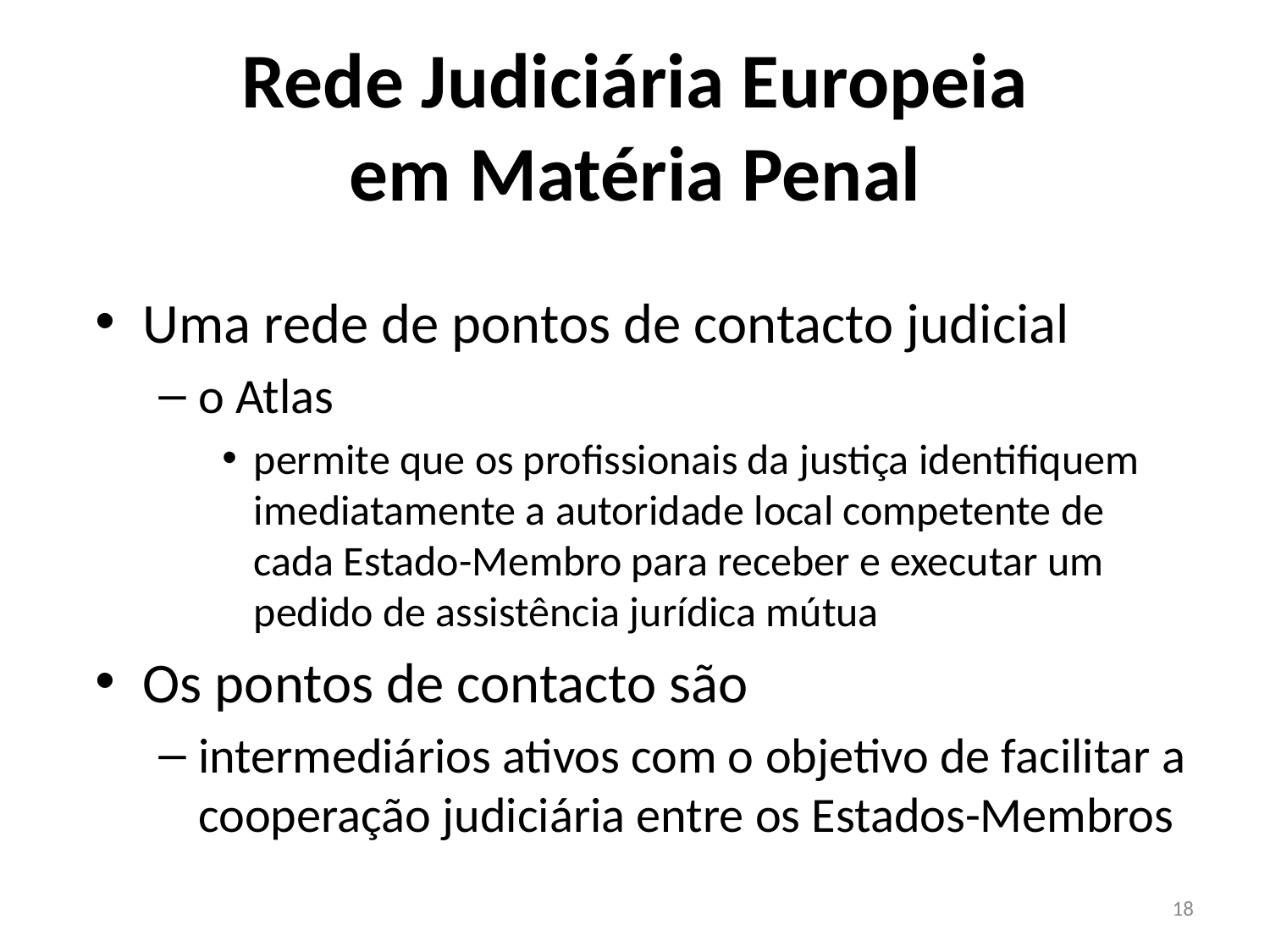

# Rede Judiciária Europeia em Matéria Penal
Uma rede de pontos de contacto judicial
o Atlas
permite que os profissionais da justiça identifiquem imediatamente a autoridade local competente de cada Estado-Membro para receber e executar um pedido de assistência jurídica mútua
Os pontos de contacto são
intermediários ativos com o objetivo de facilitar a cooperação judiciária entre os Estados-Membros
18